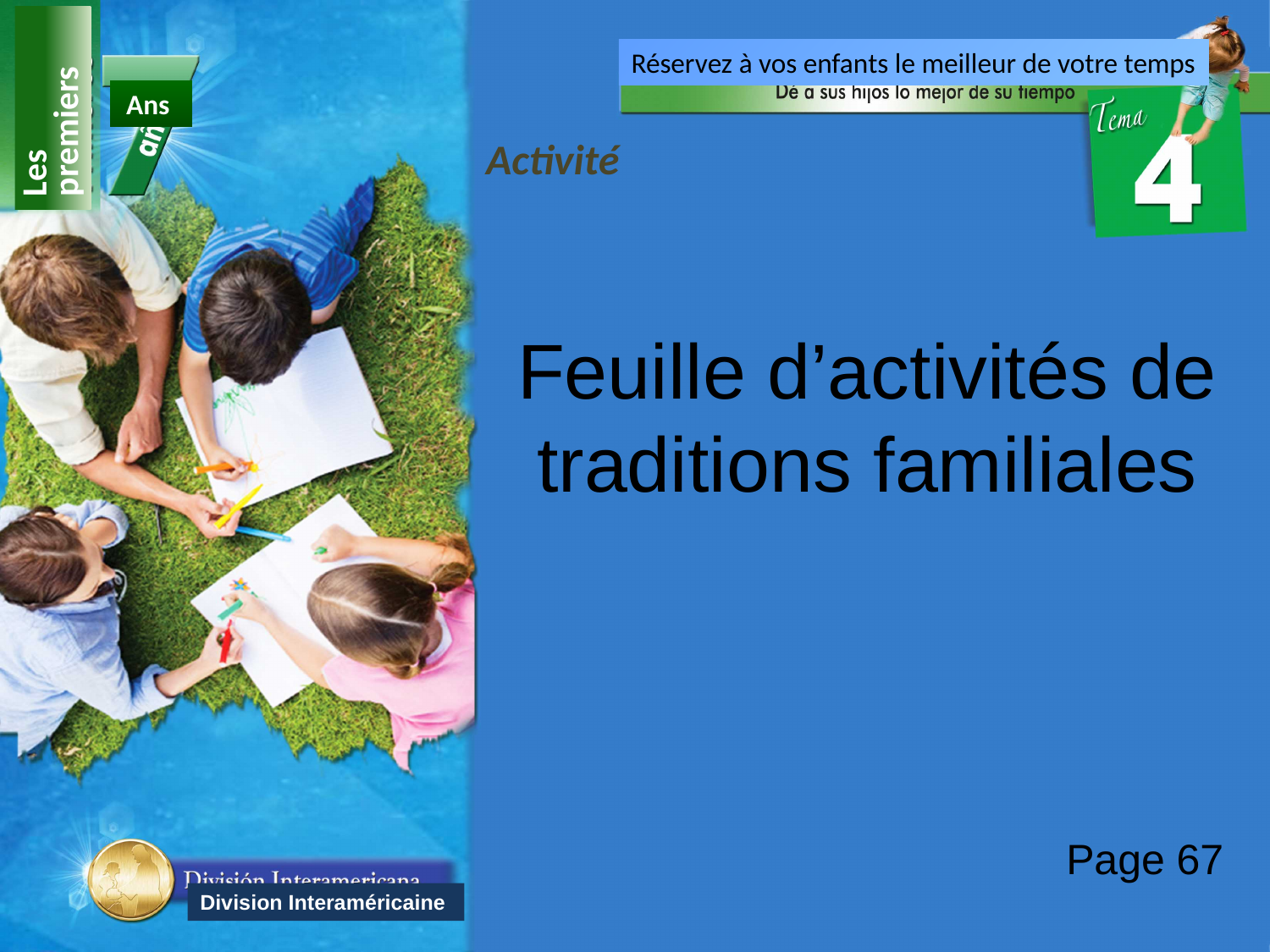

Réservez à vos enfants le meilleur de votre temps
Les premiers
Ans
Activité
Feuille d’activités de traditions familiales
Page 67
Division Interaméricaine